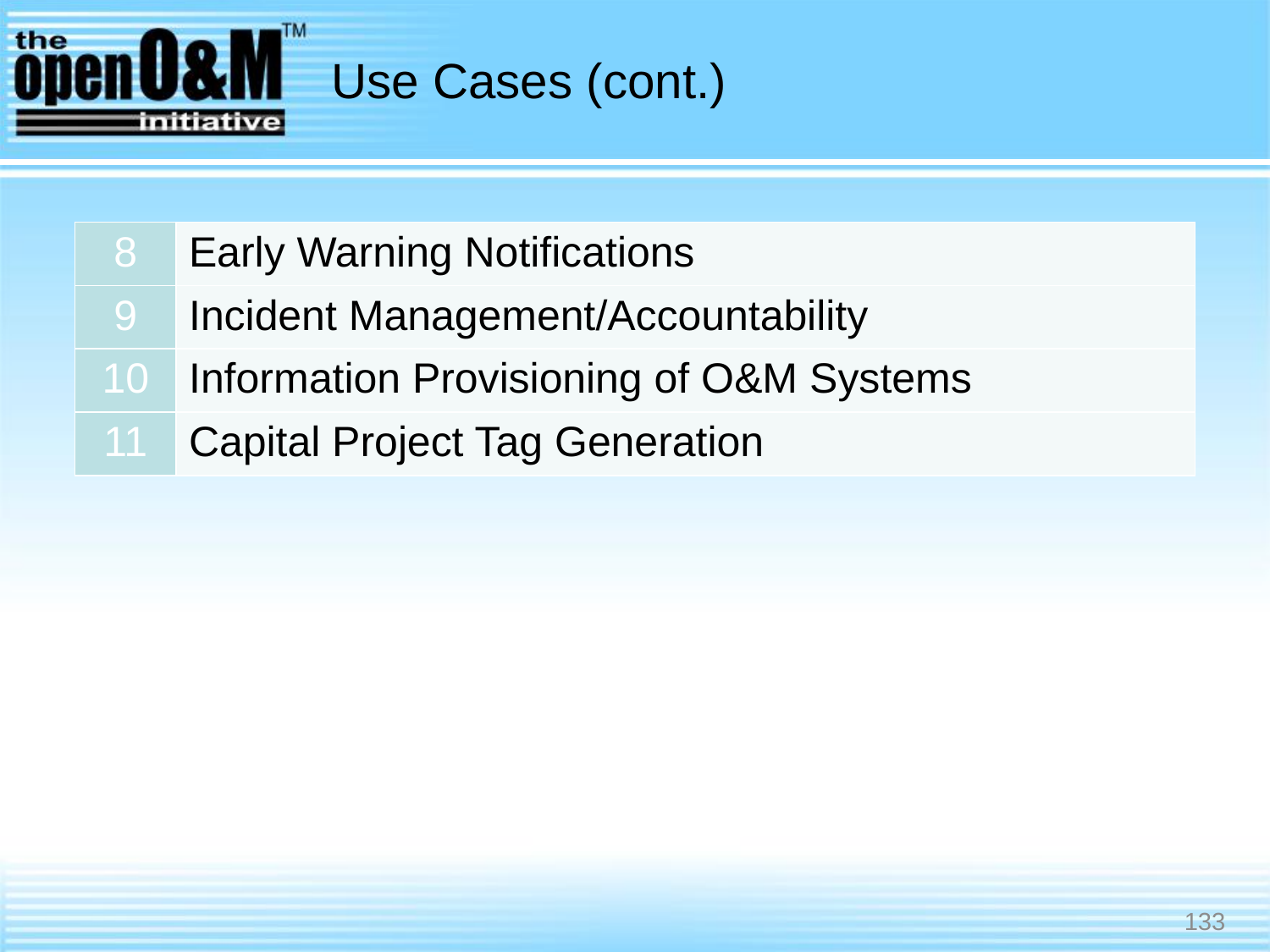

# Use Cases (cont.)
| 8 | Early Warning Notifications |
| --- | --- |
| 9 | Incident Management/Accountability |
| 10 | Information Provisioning of O&M Systems |
| 11 | Capital Project Tag Generation |
133